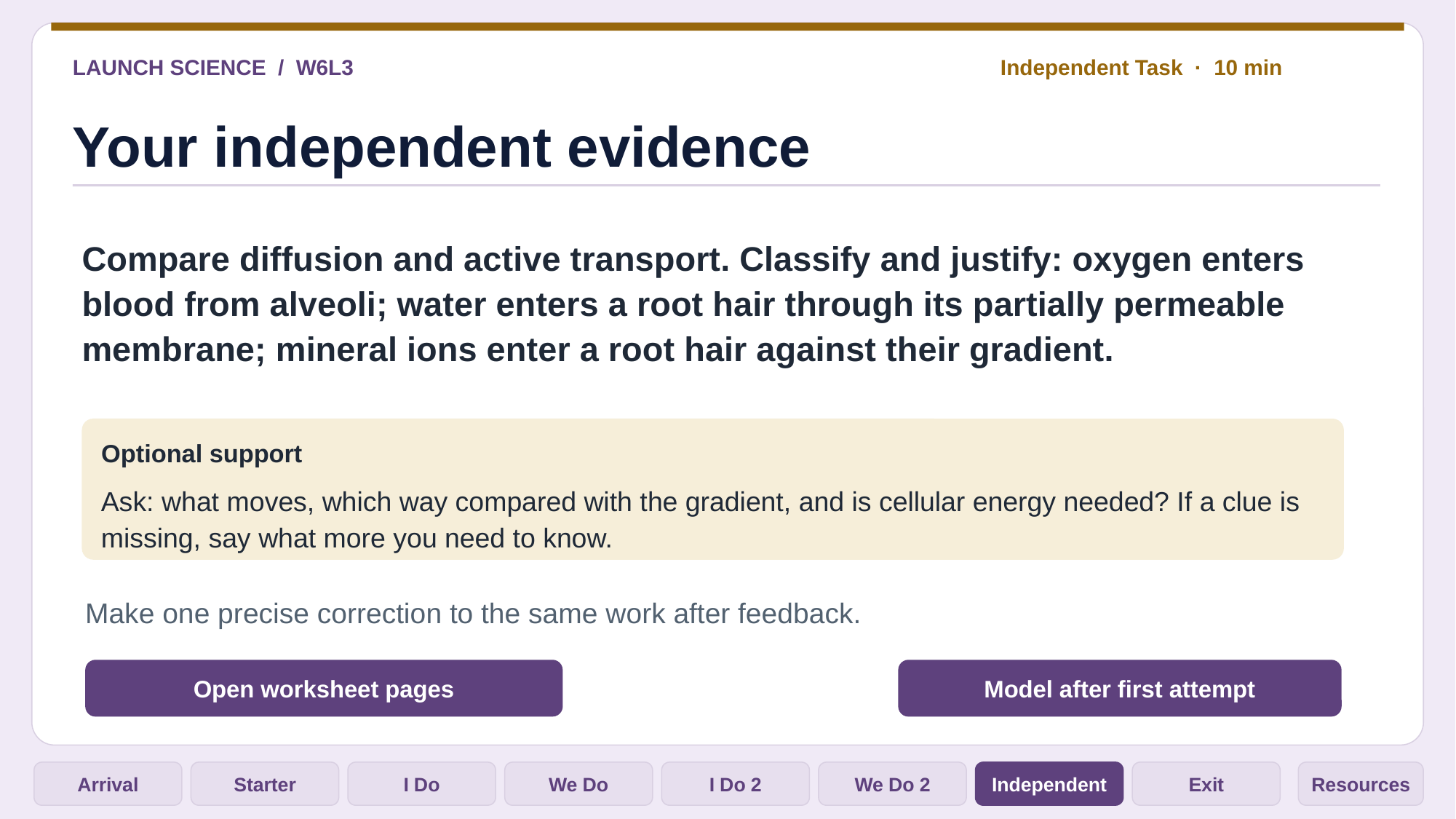

LAUNCH SCIENCE  /  W6L3
Independent Task  ·  10 min
Your independent evidence

Compare diffusion and active transport. Classify and justify: oxygen enters blood from alveoli; water enters a root hair through its partially permeable membrane; mineral ions enter a root hair against their gradient.

Optional support
Ask: what moves, which way compared with the gradient, and is cellular energy needed? If a clue is missing, say what more you need to know.
Make one precise correction to the same work after feedback.
Open worksheet pages
Model after first attempt
Arrival
Starter
I Do
We Do
I Do 2
We Do 2
Independent
Exit
Resources